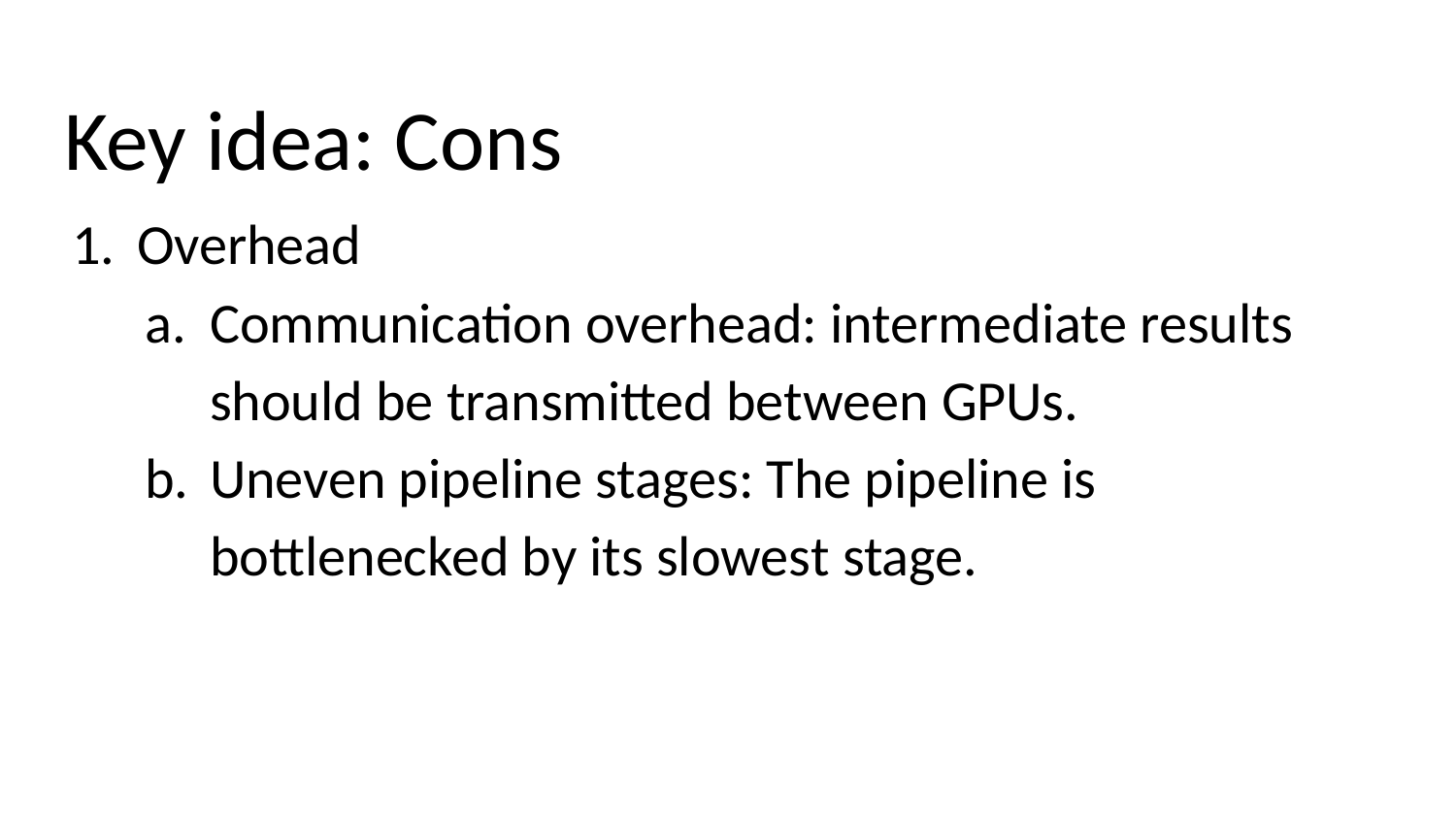

# Key idea: Cons
Overhead
Communication overhead: intermediate results should be transmitted between GPUs.
Uneven pipeline stages: The pipeline is bottlenecked by its slowest stage.